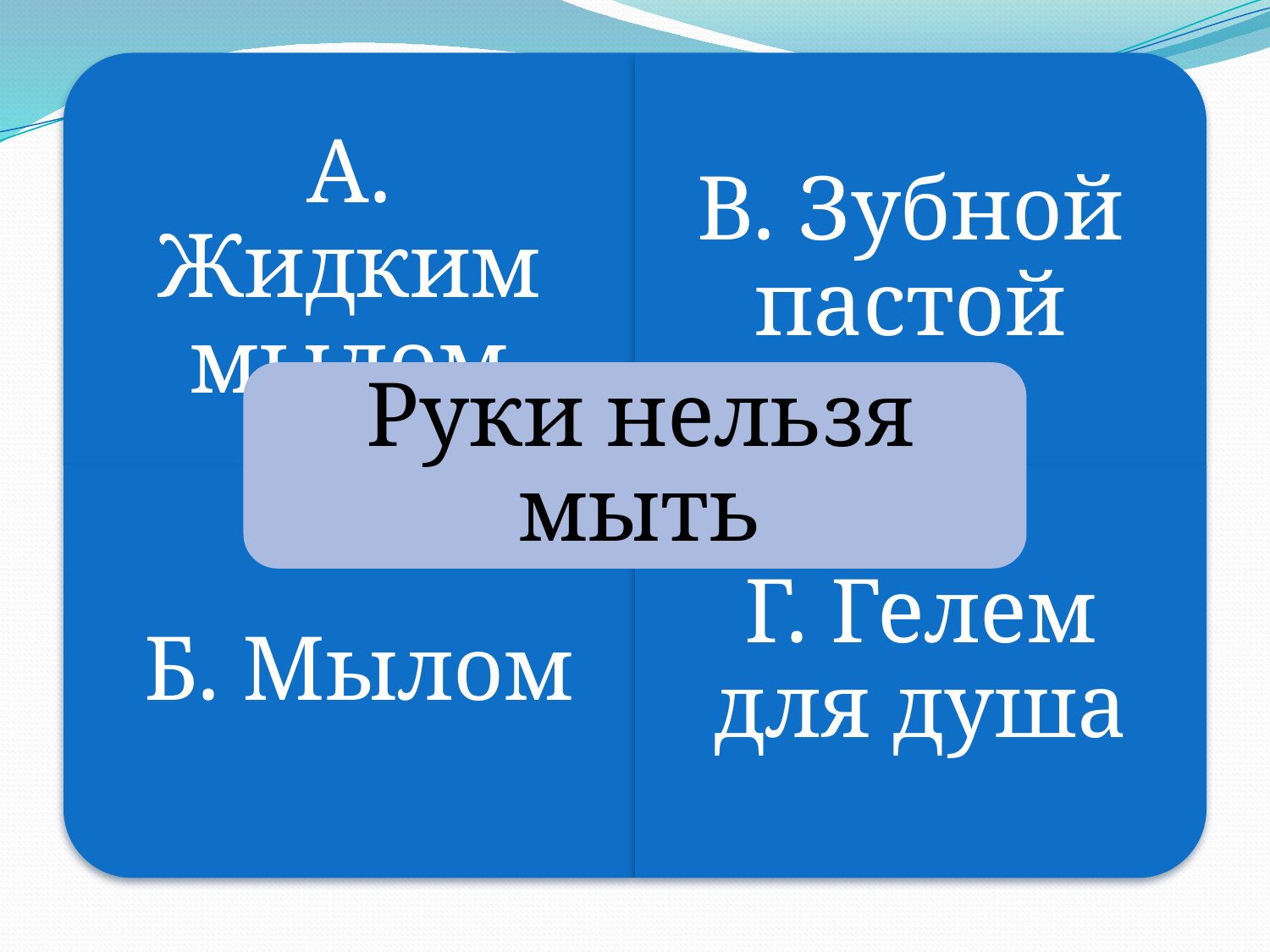

А. Жидким мылом
В. Зубной пастой
Б. Мылом
Г. Гелем для душа
Руки нельзя мыть
#